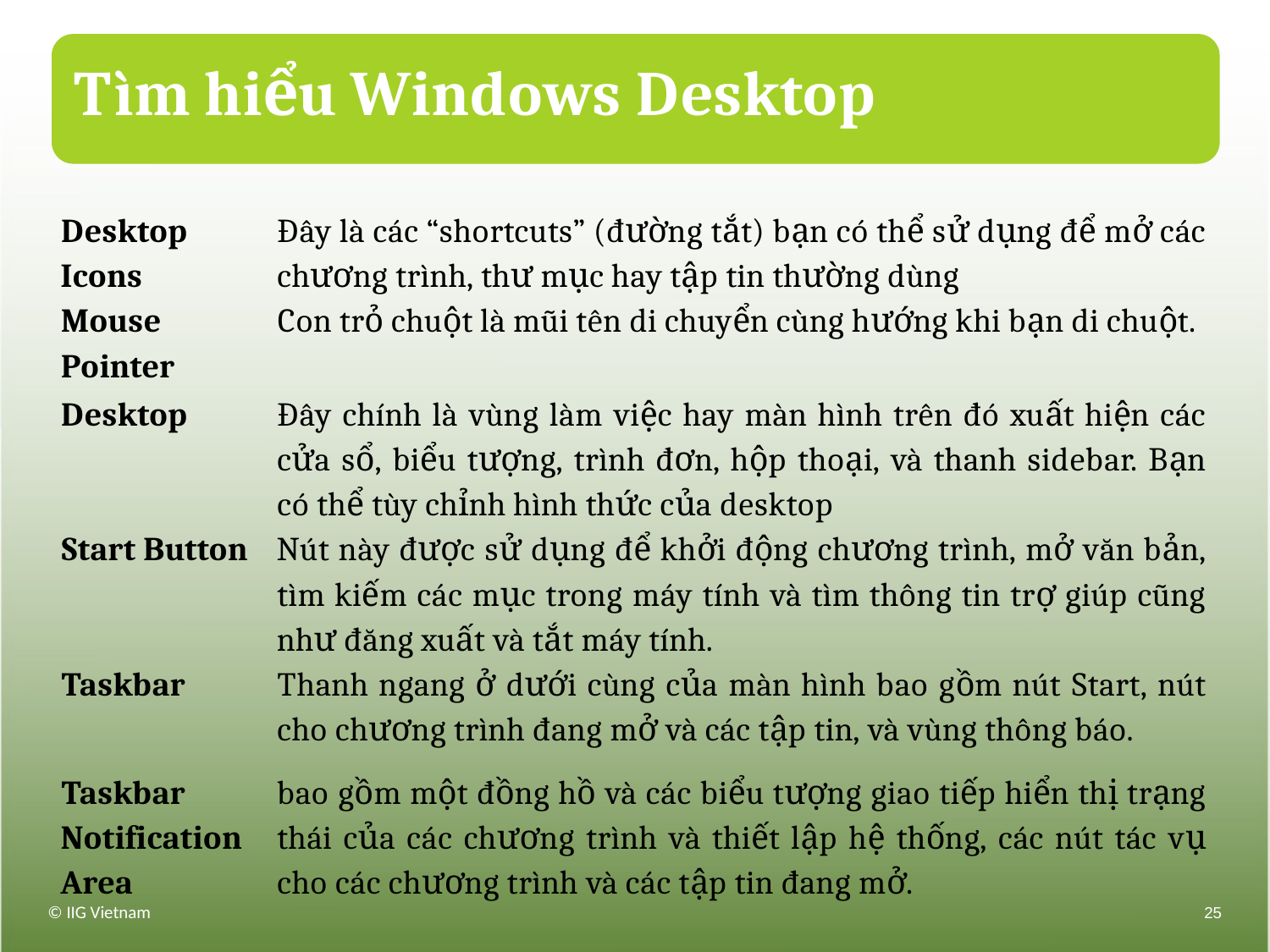

# Tìm hiểu Windows Desktop
| Desktop Icons | Đây là các “shortcuts” (đường tắt) bạn có thể sử dụng để mở các chương trình, thư mục hay tập tin thường dùng |
| --- | --- |
| Mouse Pointer | Con trỏ chuột là mũi tên di chuyển cùng hướng khi bạn di chuột. |
| Desktop | Đây chính là vùng làm việc hay màn hình trên đó xuất hiện các cửa sổ, biểu tượng, trình đơn, hộp thoại, và thanh sidebar. Bạn có thể tùy chỉnh hình thức của desktop |
| Start Button | Nút này được sử dụng để khởi động chương trình, mở văn bản, tìm kiếm các mục trong máy tính và tìm thông tin trợ giúp cũng như đăng xuất và tắt máy tính. |
| Taskbar | Thanh ngang ở dưới cùng của màn hình bao gồm nút Start, nút cho chương trình đang mở và các tập tin, và vùng thông báo. |
| Taskbar Notification Area | bao gồm một đồng hồ và các biểu tượng giao tiếp hiển thị trạng thái của các chương trình và thiết lập hệ thống, các nút tác vụ cho các chương trình và các tập tin đang mở. |
© IIG Vietnam
25